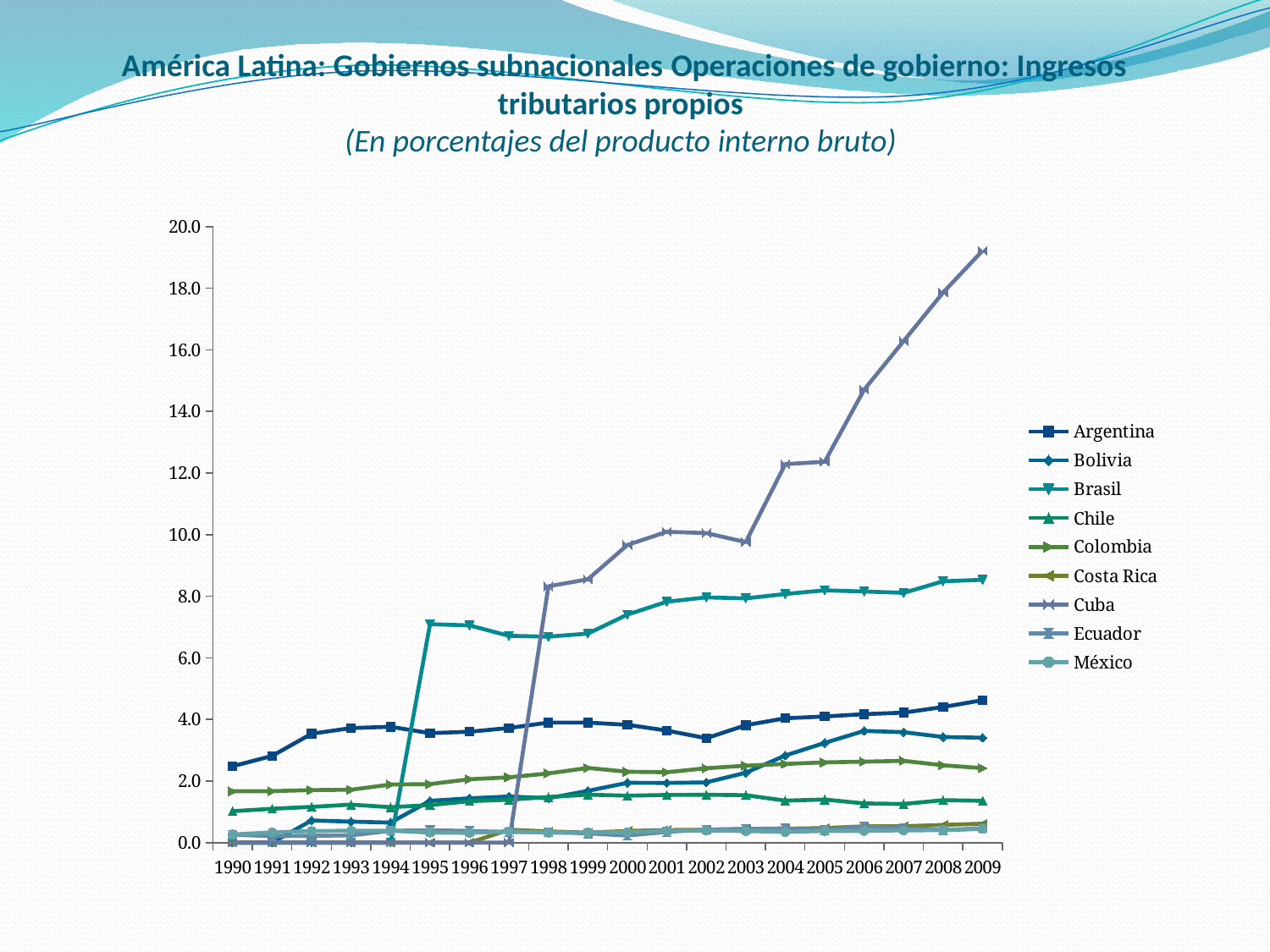

# América Latina: Gobiernos subnacionales Operaciones de gobierno: Ingresos tributarios propios (En porcentajes del producto interno bruto)

### Chart

| Category | Argentina  | Bolivia  | Brasil  | Chile | Colombia | Costa Rica | Cuba | Ecuador | México |
|---|---|---|---|---|---|---|---|---|---|
| 1990 | 2.4799593252309915 | 0.0 | 0.0 | 1.0206070534092113 | 1.6667395688742515 | 0.0 | 0.0 | 0.2608208258438367 | 0.26562265515153805 |
| 1991 | 2.8164716694722483 | 0.0 | 0.0 | 1.0988829738632364 | 1.671783547938297 | 0.0 | 0.0 | 0.20970288405800366 | 0.33296007726500193 |
| 1992 | 3.536338196311064 | 0.7188493893953707 | 0.0 | 1.1602056473436873 | 1.705568033816945 | 0.0 | 0.0 | 0.2226738586489239 | 0.3754502911229172 |
| 1993 | 3.7197293581309077 | 0.6824776550845728 | 0.0 | 1.2332415992175698 | 1.7173595586484354 | 0.0 | 0.0 | 0.23447794218578671 | 0.3873401259735012 |
| 1994 | 3.762386053083724 | 0.6494817596509006 | 0.0 | 1.1506159861140426 | 1.8853516084513726 | 0.0 | 0.0 | 0.38334937961654486 | 0.38735547843370205 |
| 1995 | 3.554439914717727 | 1.357248364072493 | 7.091800300117554 | 1.2175542435216071 | 1.9005652331317855 | 0.0 | 0.0 | 0.4020901240014254 | 0.3263727178967814 |
| 1996 | 3.601669233155969 | 1.4405655492936795 | 7.052240566937646 | 1.3459842766702326 | 2.058640160507695 | 0.0 | 0.0 | 0.3798567043331175 | 0.31505591164638147 |
| 1997 | 3.7209799276895605 | 1.496018642105858 | 6.714652093676727 | 1.3926355536493489 | 2.120190992690504 | 0.4173263140350478 | 0.0 | 0.3429531138809094 | 0.3647305227409628 |
| 1998 | 3.8986465818648584 | 1.4429014161019358 | 6.686476209040328 | 1.4827754755695766 | 2.247697488292035 | 0.3639845266328914 | 8.322864588557083 | 0.34271321546520384 | 0.32296193237019183 |
| 1999 | 3.8973283332467554 | 1.6803660226763215 | 6.786841794816372 | 1.5572876712006458 | 2.4253223006939217 | 0.32574276817189607 | 8.549384433673705 | 0.29958747399784985 | 0.3266565892318343 |
| 2000 | 3.824751556523561 | 1.943018097798943 | 7.40282009020909 | 1.5248847653653566 | 2.3017374841150717 | 0.3787337452181474 | 9.664522630163518 | 0.23002232009171822 | 0.34025310621873034 |
| 2001 | 3.6379943869690536 | 1.9386385368807033 | 7.820747977058462 | 1.5465929540238634 | 2.2858054956586416 | 0.40832098603142014 | 10.09393227785774 | 0.34749341256558286 | 0.37967907301020326 |
| 2002 | 3.3898663534181845 | 1.9555124652533398 | 7.96267904752264 | 1.5540961378481382 | 2.4145264467661005 | 0.4183597231015659 | 10.050460695732424 | 0.42432748031807627 | 0.388469025402292 |
| 2003 | 3.812649973205743 | 2.268476324010097 | 7.929374727249305 | 1.5408175001340898 | 2.4970115577668035 | 0.4407884656664465 | 9.760146625033773 | 0.4440149017621209 | 0.3770259622172597 |
| 2004 | 4.036724973268544 | 2.8283374236416083 | 8.072846084245773 | 1.3636281483552075 | 2.555149077209012 | 0.45398382194984593 | 12.289610763552599 | 0.46141609420093155 | 0.34724276940143867 |
| 2005 | 4.0954463168416435 | 3.2377054879278306 | 8.190556401831838 | 1.3998665448615626 | 2.606111175460671 | 0.47149606763380325 | 12.367565742264995 | 0.4046280884850313 | 0.37952700780512866 |
| 2006 | 4.170222286500201 | 3.6265933585872236 | 8.154375460225493 | 1.2732348172599208 | 2.629382848829638 | 0.5292762921439096 | 14.707164931839294 | 0.5176162294078391 | 0.38082774070553155 |
| 2007 | 4.221205102801341 | 3.586426145636508 | 8.10938708367464 | 1.254868768649645 | 2.6558763682169104 | 0.5321369544967566 | 16.287395313598484 | 0.4731626830628627 | 0.39790002623771425 |
| 2008 | 4.402304106052017 | 3.4297152404167046 | 8.485210082352348 | 1.3787414259640802 | 2.510916890099366 | 0.5750556735740213 | 17.86040851231786 | 0.408240820322664 | 0.4038477472793455 |
| 2009 | 4.625434507135709 | 3.406245011470165 | 8.533137568477404 | 1.358593717274355 | 2.4190400568624515 | 0.6146677358143554 | 19.219924661119556 | 0.46987978101699546 | 0.4446114551160261 |